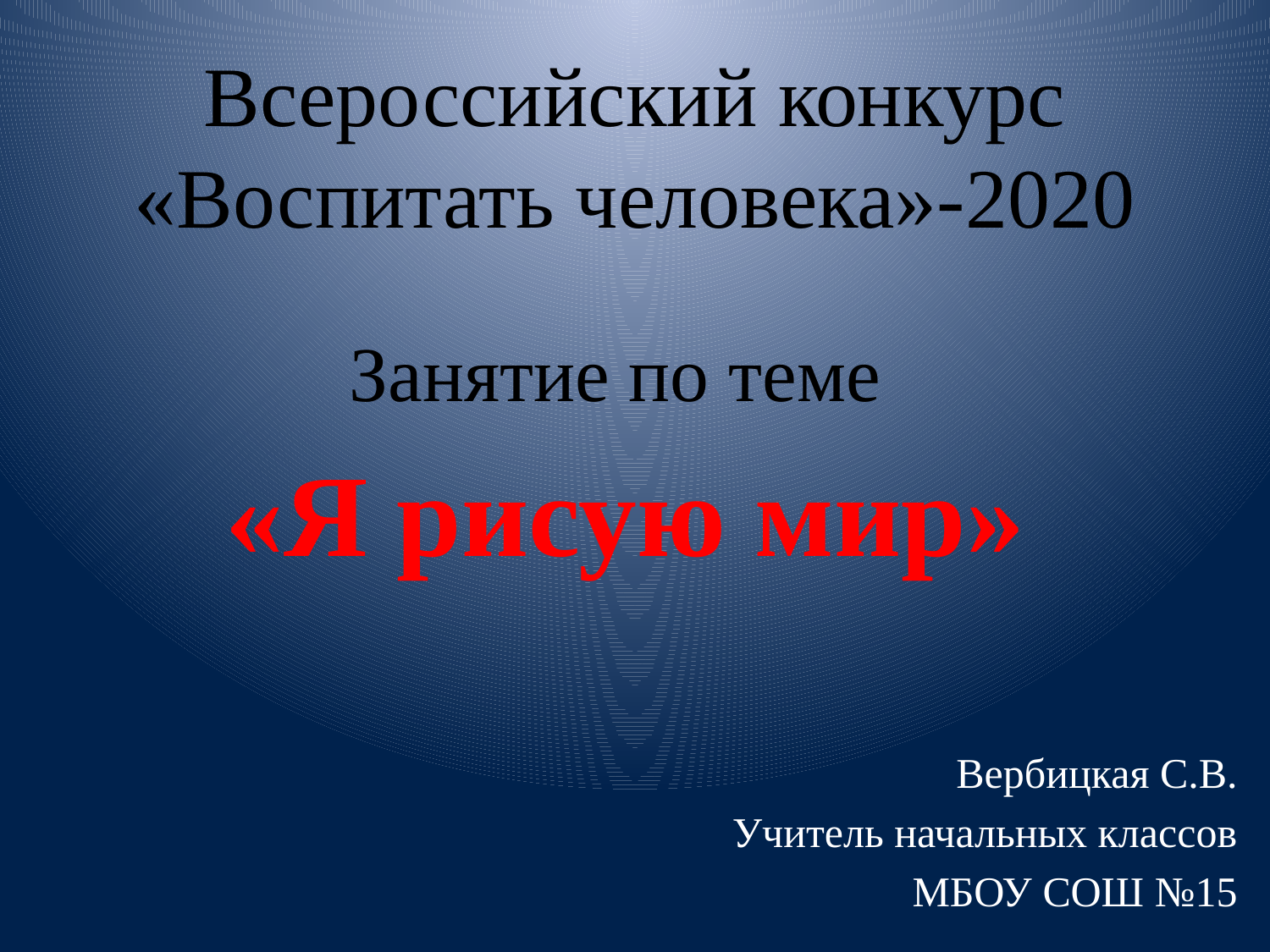

# Всероссийский конкурс «Воспитать человека»-2020
Занятие по теме
«Я рисую мир»

Вербицкая С.В.
Учитель начальных классов
МБОУ СОШ №15